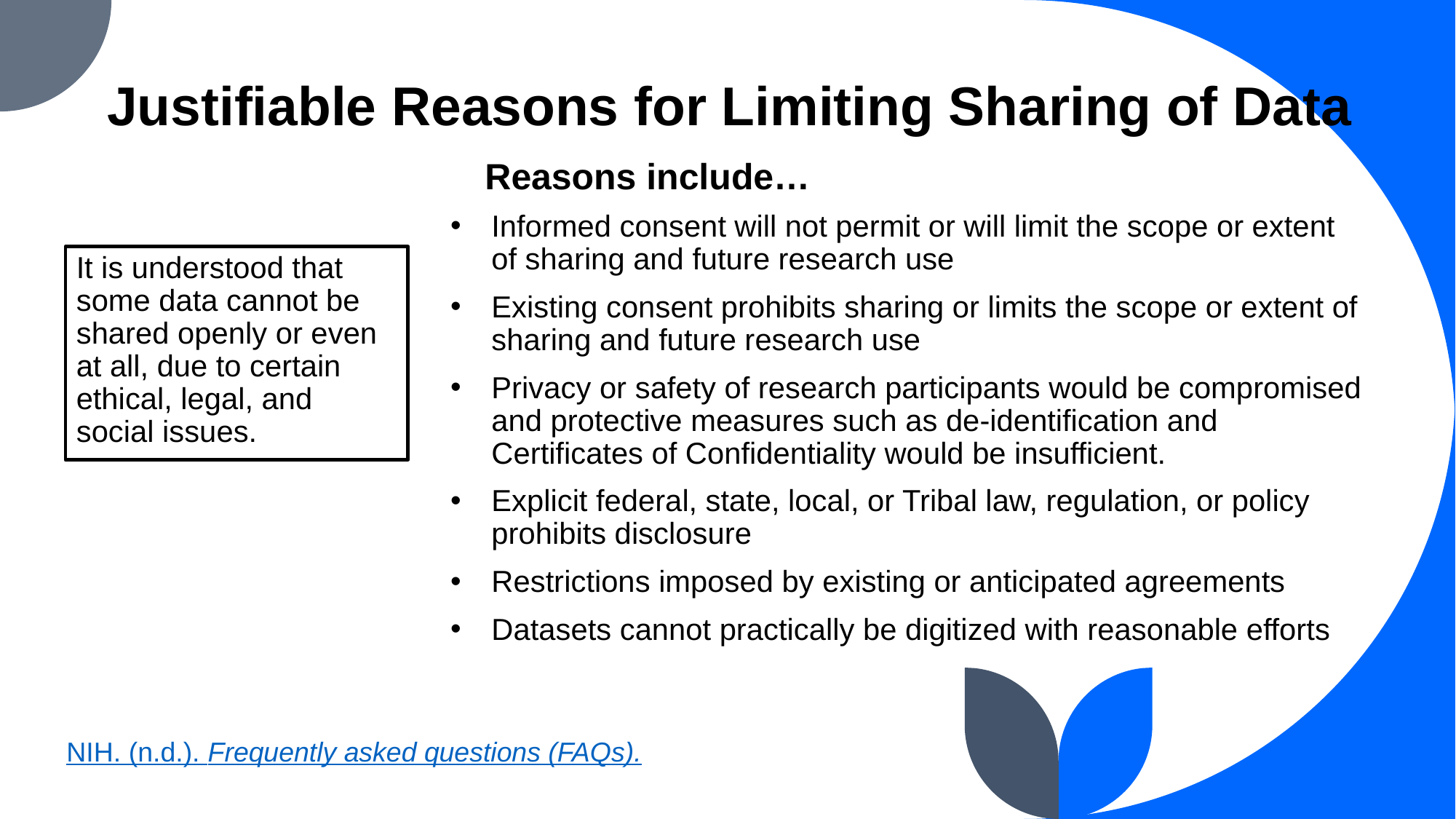

# Justifiable Reasons for Limiting Sharing of Data
Reasons include…
Informed consent will not permit or will limit the scope or extent of sharing and future research use
Existing consent prohibits sharing or limits the scope or extent of sharing and future research use
Privacy or safety of research participants would be compromised and protective measures such as de-identification and Certificates of Confidentiality would be insufficient.
Explicit federal, state, local, or Tribal law, regulation, or policy prohibits disclosure
Restrictions imposed by existing or anticipated agreements
Datasets cannot practically be digitized with reasonable efforts
It is understood that some data cannot be shared openly or even at all, due to certain ethical, legal, and social issues.
NIH. (n.d.). Frequently asked questions (FAQs).